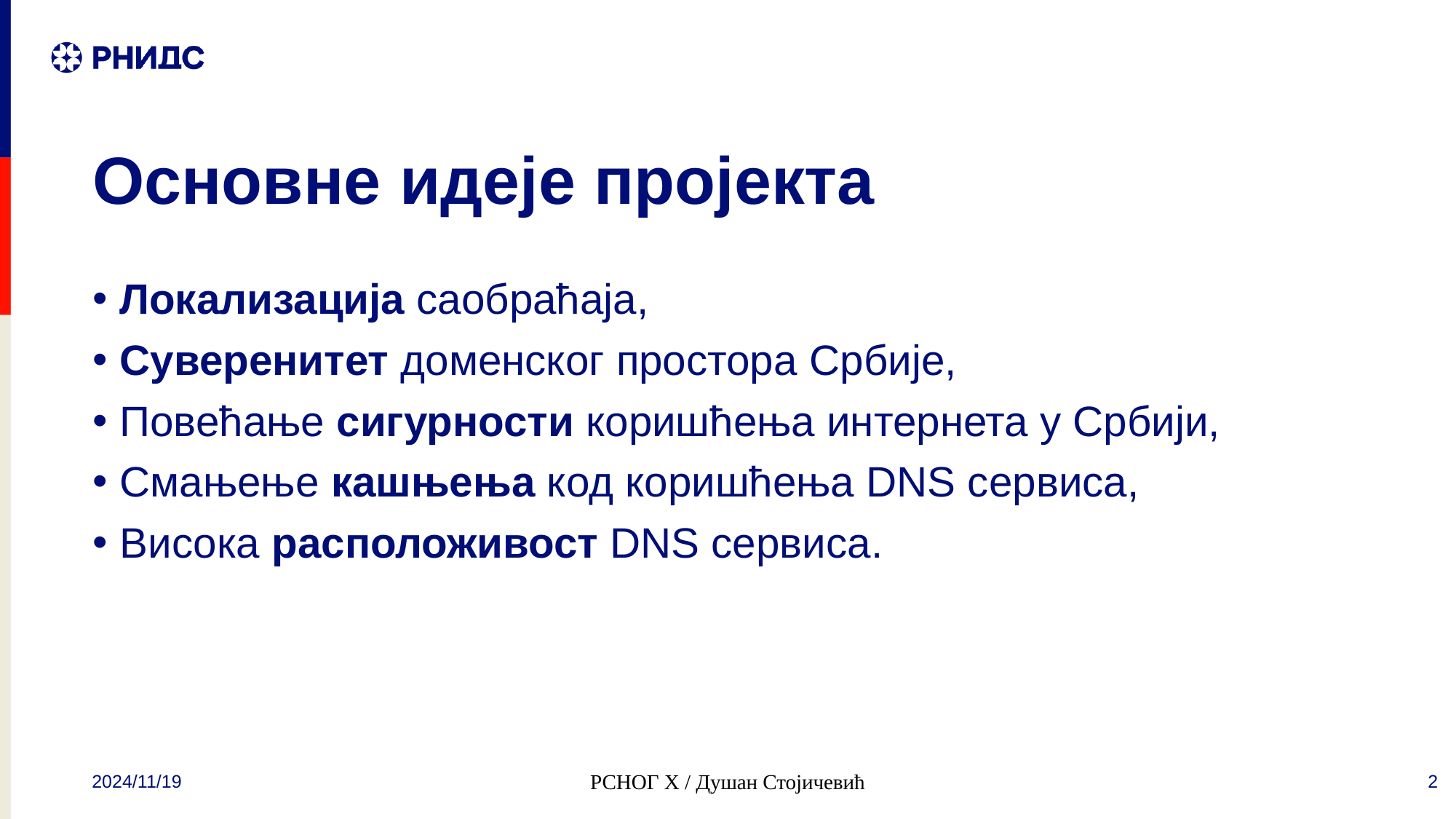

# Основне идеје пројекта
Локализација саобраћаја,
Суверенитет доменског простора Србије,
Повећање сигурности коришћења интернета у Србији,
Смањење кашњења код коришћења DNS сервиса,
Висока расположивост DNS сервиса.
2024/11/19
РСНОГ Х / Душан Стојичевић
2